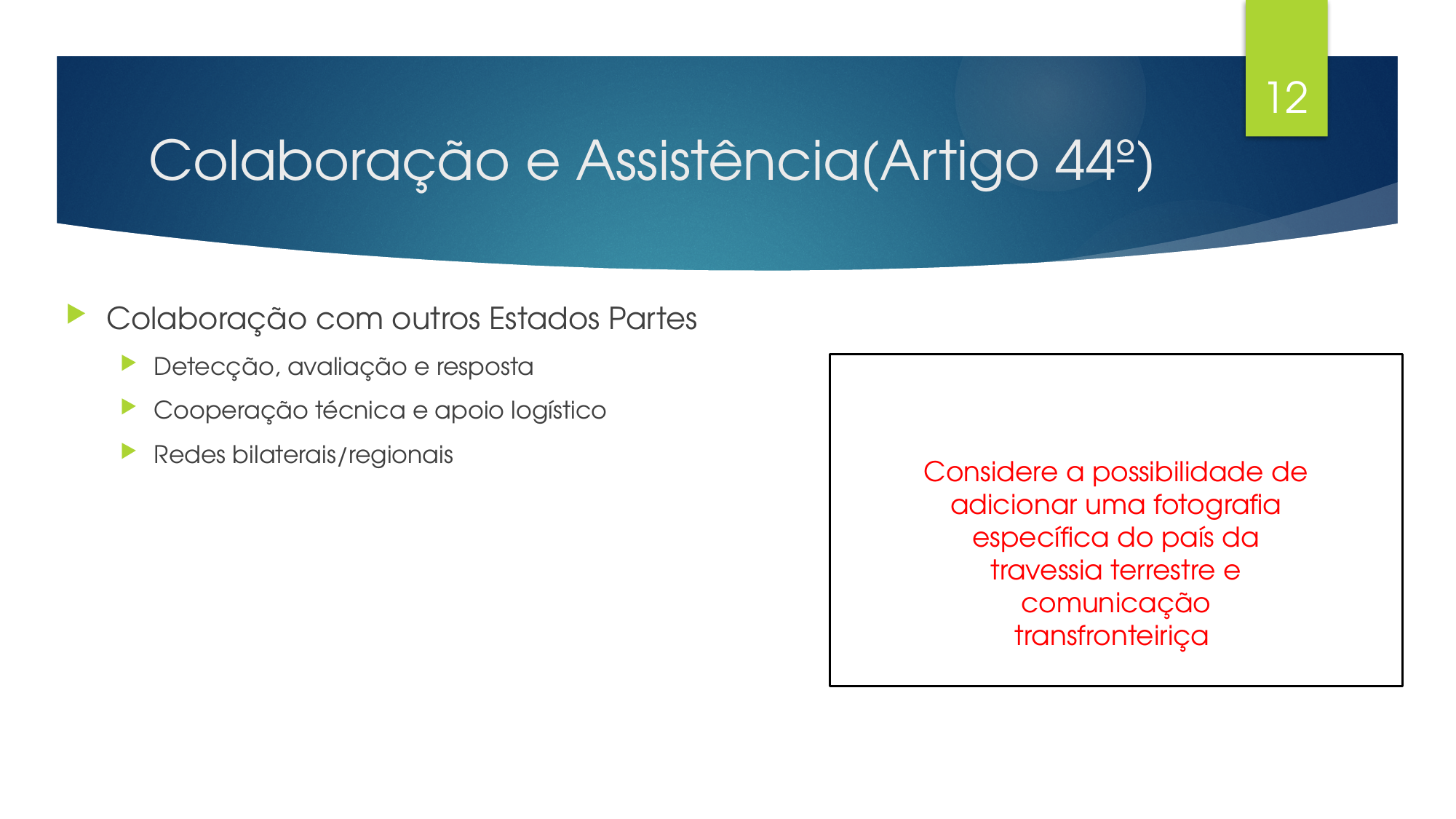

12
# Colaboração e Assistência(Artigo 44º)
Colaboração com outros Estados Partes
Detecção, avaliação e resposta
Cooperação técnica e apoio logístico
Redes bilaterais/regionais

Considere a possibilidade de adicionar uma fotografia específica do país da travessia terrestre e comunicação transfronteiriça